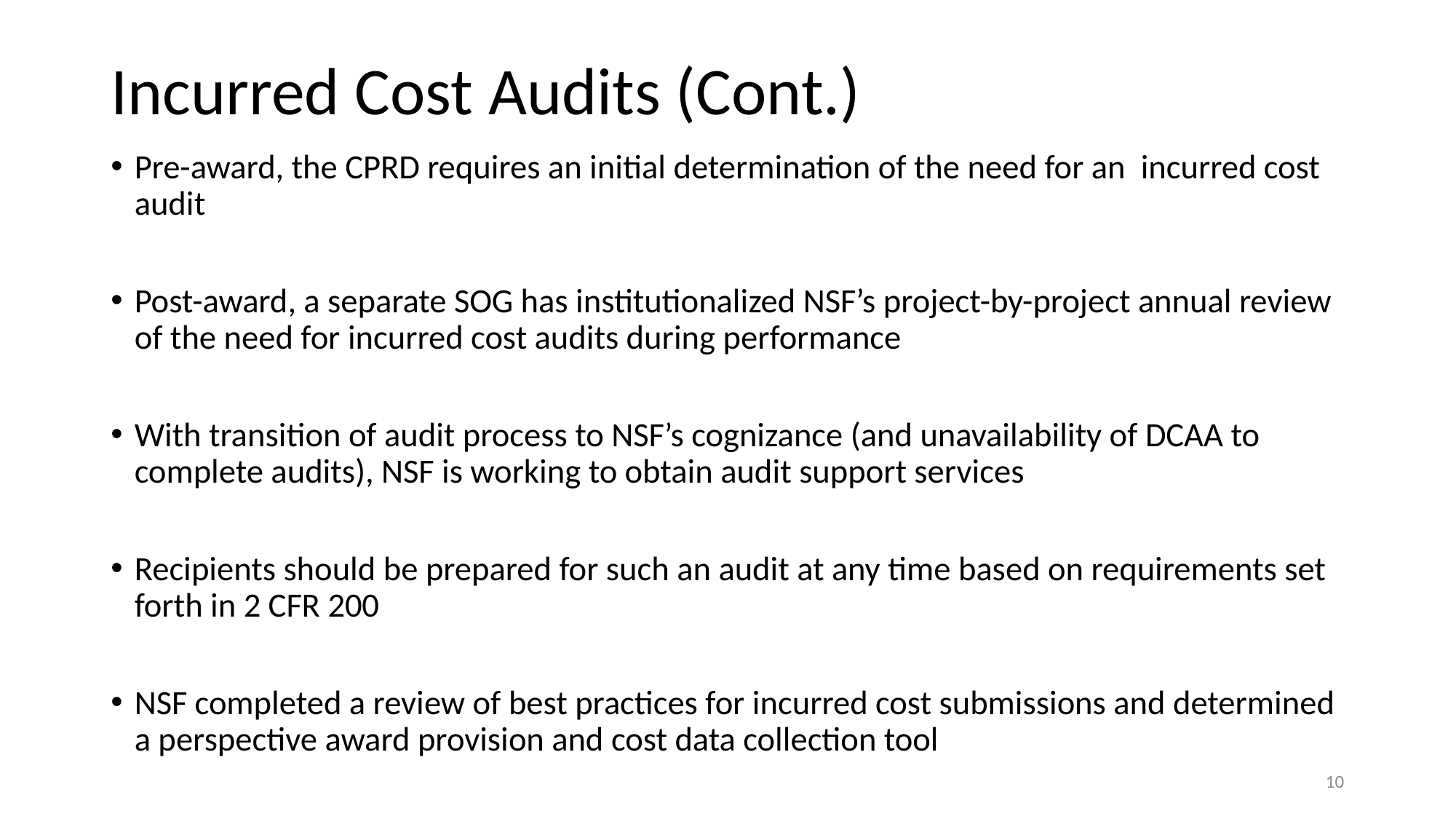

# Incurred Cost Audits (Cont.)
Pre-award, the CPRD requires an initial determination of the need for an  incurred cost audit

Post-award, a separate SOG has institutionalized NSF’s project-by-project annual review of the need for incurred cost audits during performance

With transition of audit process to NSF’s cognizance (and unavailability of DCAA to complete audits), NSF is working to obtain audit support services

Recipients should be prepared for such an audit at any time based on requirements set forth in 2 CFR 200

NSF completed a review of best practices for incurred cost submissions and determined a perspective award provision and cost data collection tool

10